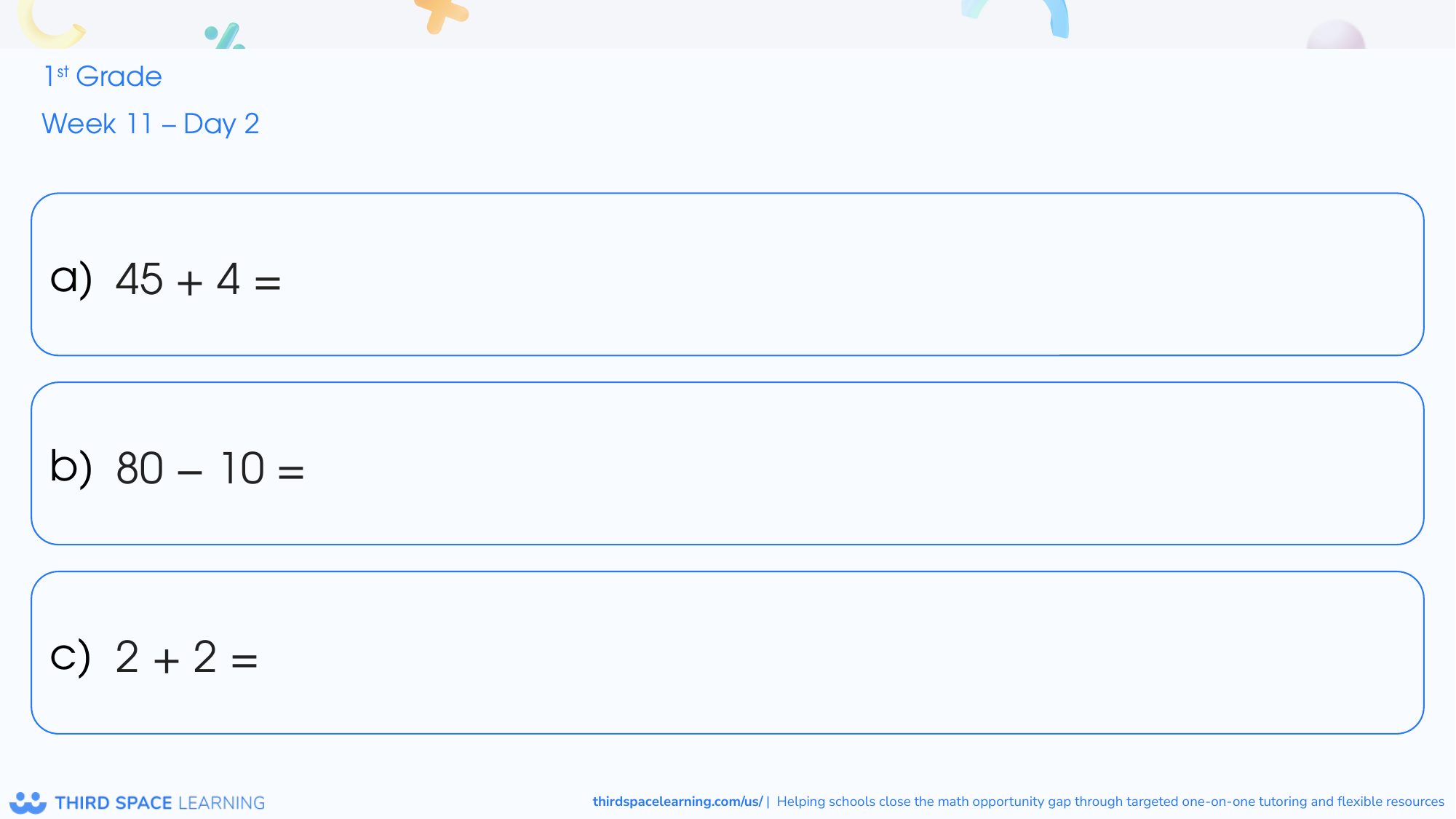

1st Grade
Week 11 – Day 2
45 + 4 =
80 − 10 =
2 + 2 =